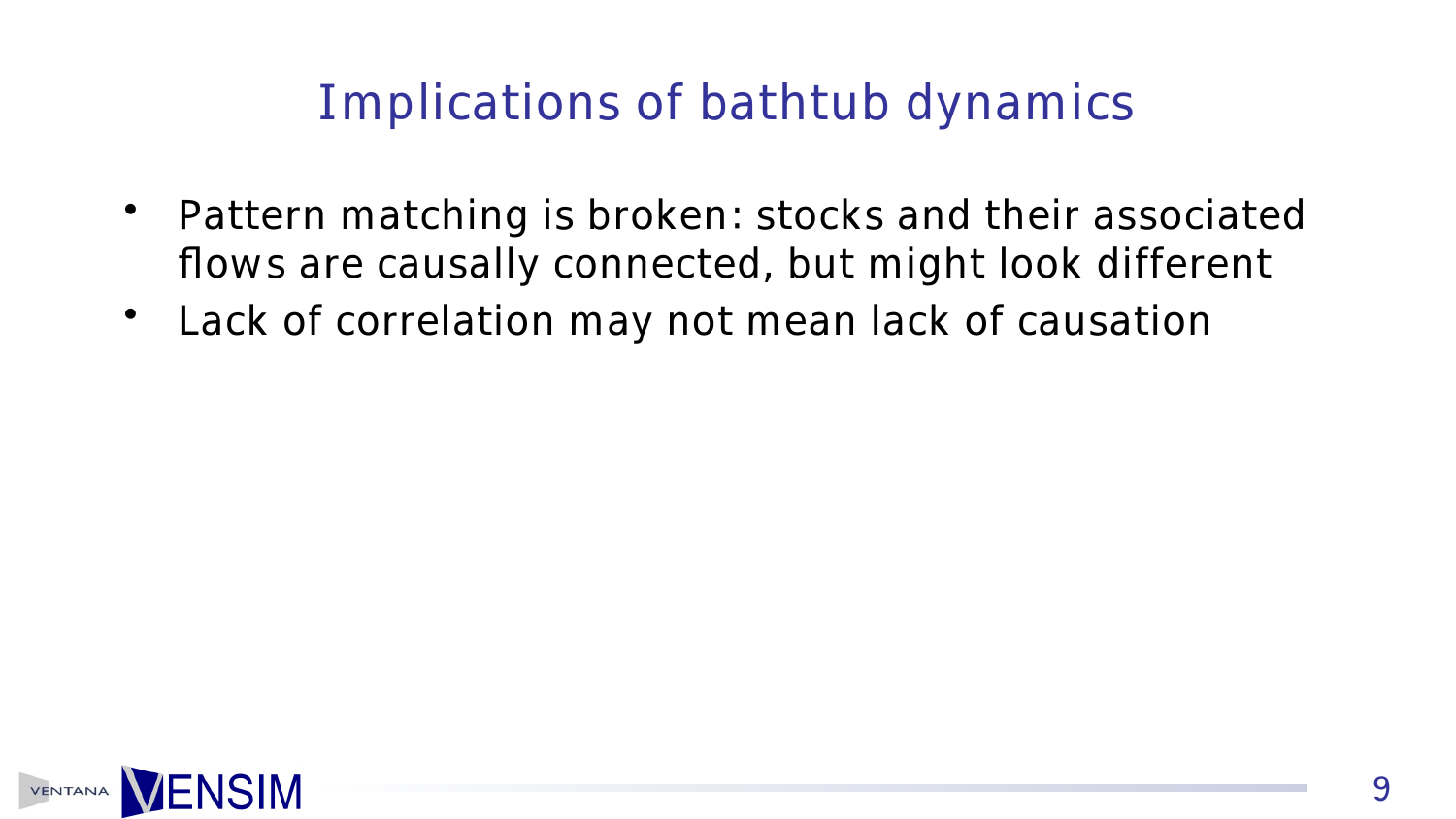

# Implications of bathtub dynamics
Pattern matching is broken: stocks and their associated flows are causally connected, but might look different
Lack of correlation may not mean lack of causation